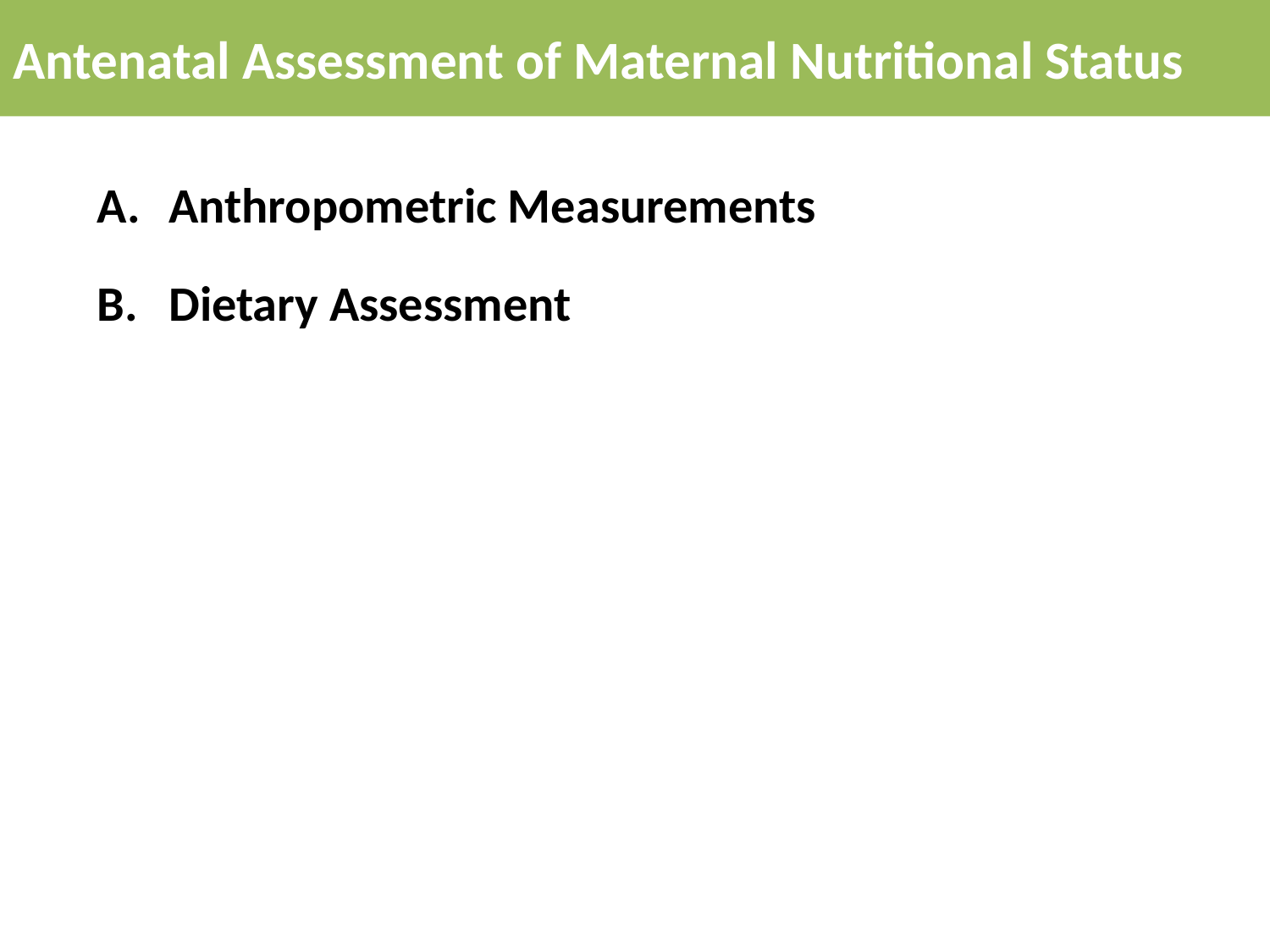

Antenatal Assessment of Maternal Nutritional Status
Anthropometric Measurements
Dietary Assessment